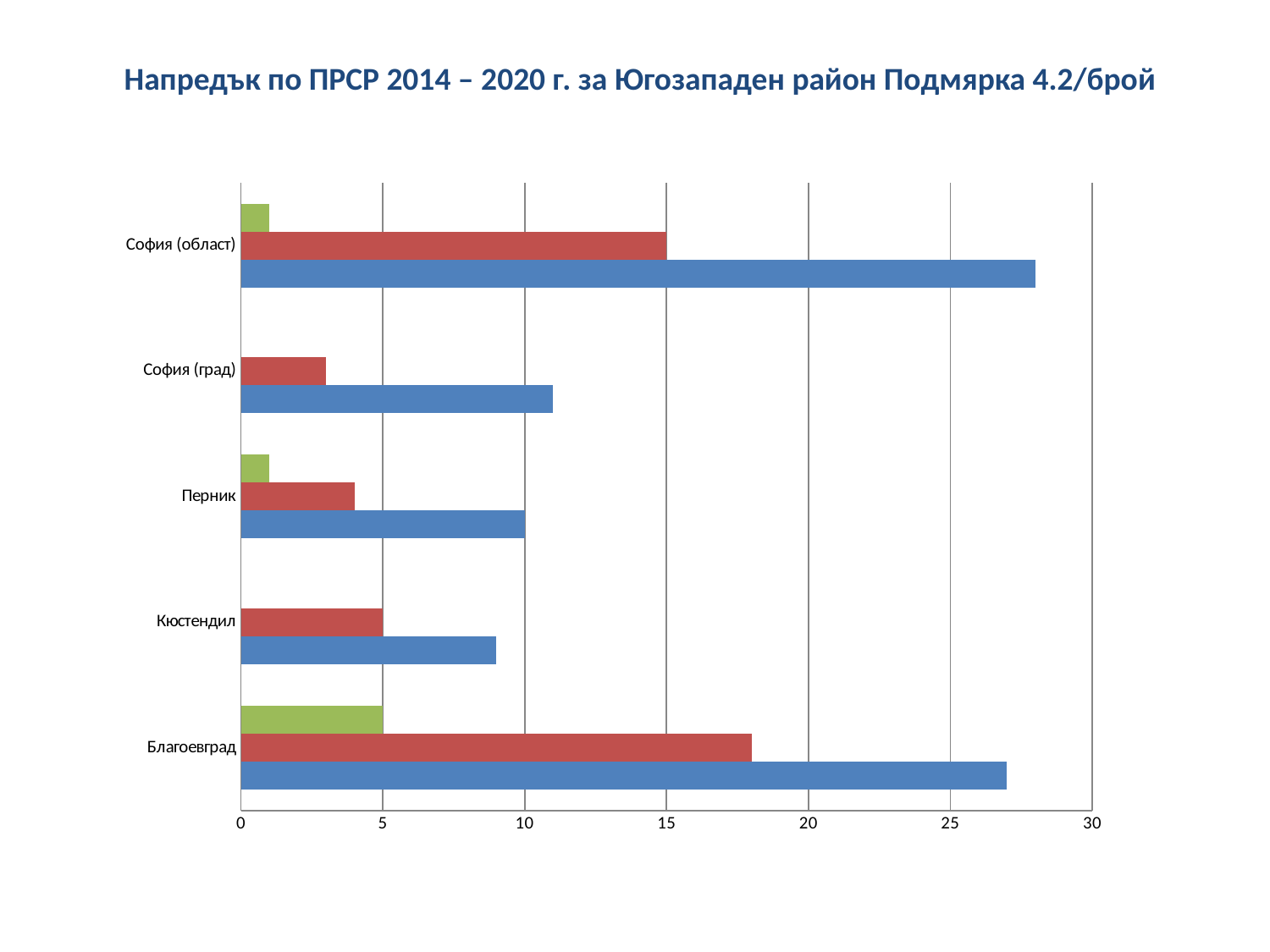

Напредък по ПРСР 2014 – 2020 г. за Югозападен район Подмярка 4.2/брой

### Chart

| Category | Подмярка 4.2  Брой подадени проекти | Подмярка 4.2  Брой на подписаните договори | Подмярка 4.2  Приключили проекти брой |
|---|---|---|---|
| Благоевград | 27.0 | 18.0 | 5.0 |
| Кюстендил | 9.0 | 5.0 | None |
| Перник | 10.0 | 4.0 | 1.0 |
| София (град) | 11.0 | 3.0 | None |
| София (област) | 28.0 | 15.0 | 1.0 |